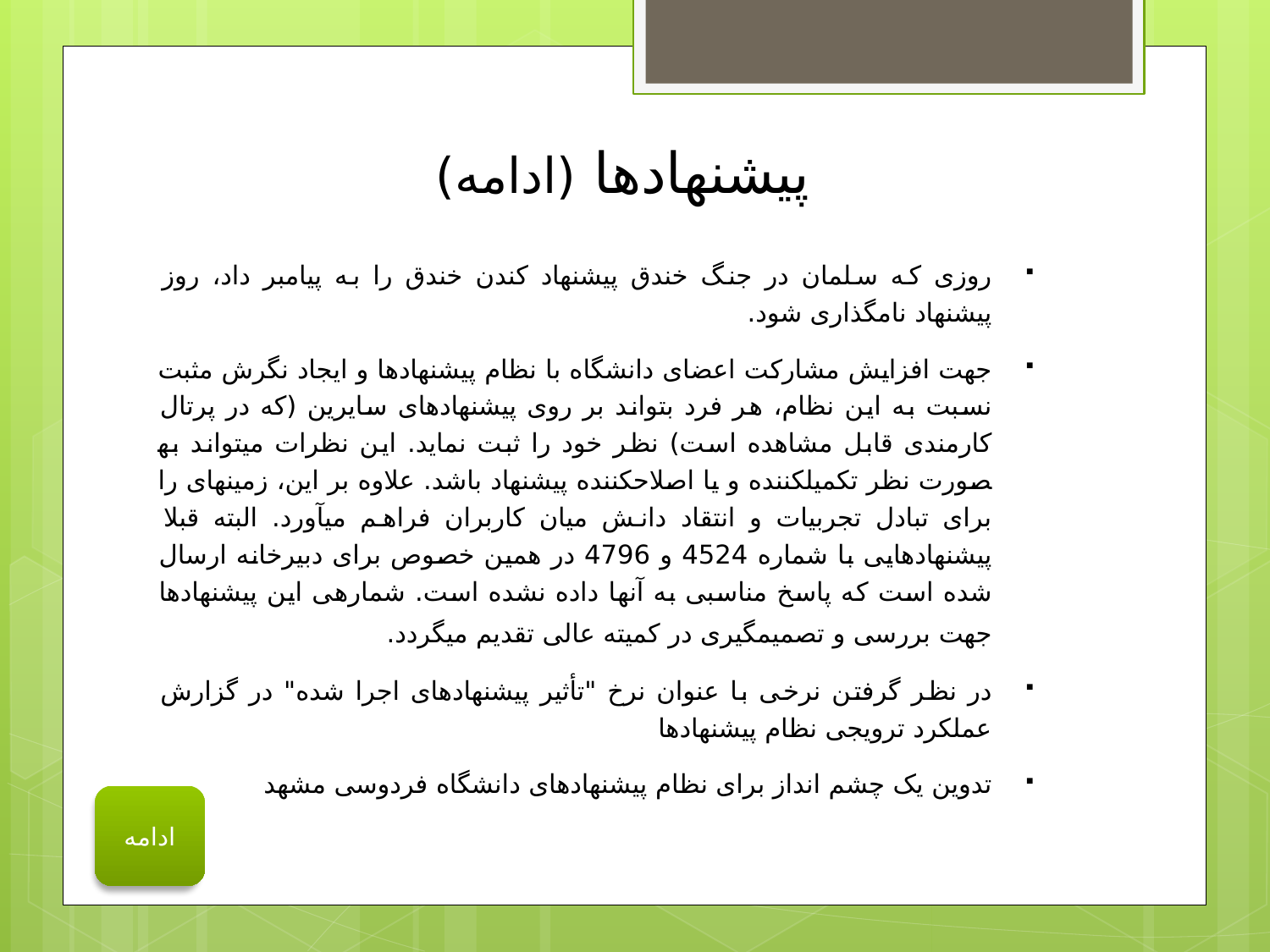

# پیشنهادها (ادامه)
روزی که سلمان در جنگ خندق پیشنهاد کندن خندق را به پیامبر داد، روز پیشنهاد نام­گذاری شود.
جهت افزایش مشارکت اعضای دانشگاه با نظام پیشنهادها و ایجاد نگرش مثبت نسبت به این نظام، هر فرد بتواند بر روی پیشنهادهای سایرین (که در پرتال کارمندی قابل مشاهده است) نظر خود را ثبت نماید. این نظرات می­تواند به­صورت نظر تکمیل­کننده و یا اصلاح­کننده پیشنهاد باشد. علاوه بر این، زمینه­ای را برای تبادل تجربیات و انتقاد دانش میان کاربران فراهم می­آورد. البته قبلا پیشنهادهایی با شماره 4524 و 4796 در همین خصوص برای دبیرخانه ارسال شده است که پاسخ مناسبی به آنها داده نشده است. شماره­ی این پیشنهادها جهت بررسی و تصمیم­گیری در کمیته عالی تقدیم می­گردد.
در نظر گرفتن نرخی با عنوان نرخ "تأثیر پیشنهادهای اجرا شده" در گزارش عملکرد ترویجی نظام پیشنهادها
تدوین یک چشم انداز برای نظام پیشنهادهای دانشگاه فردوسی مشهد

ادامه